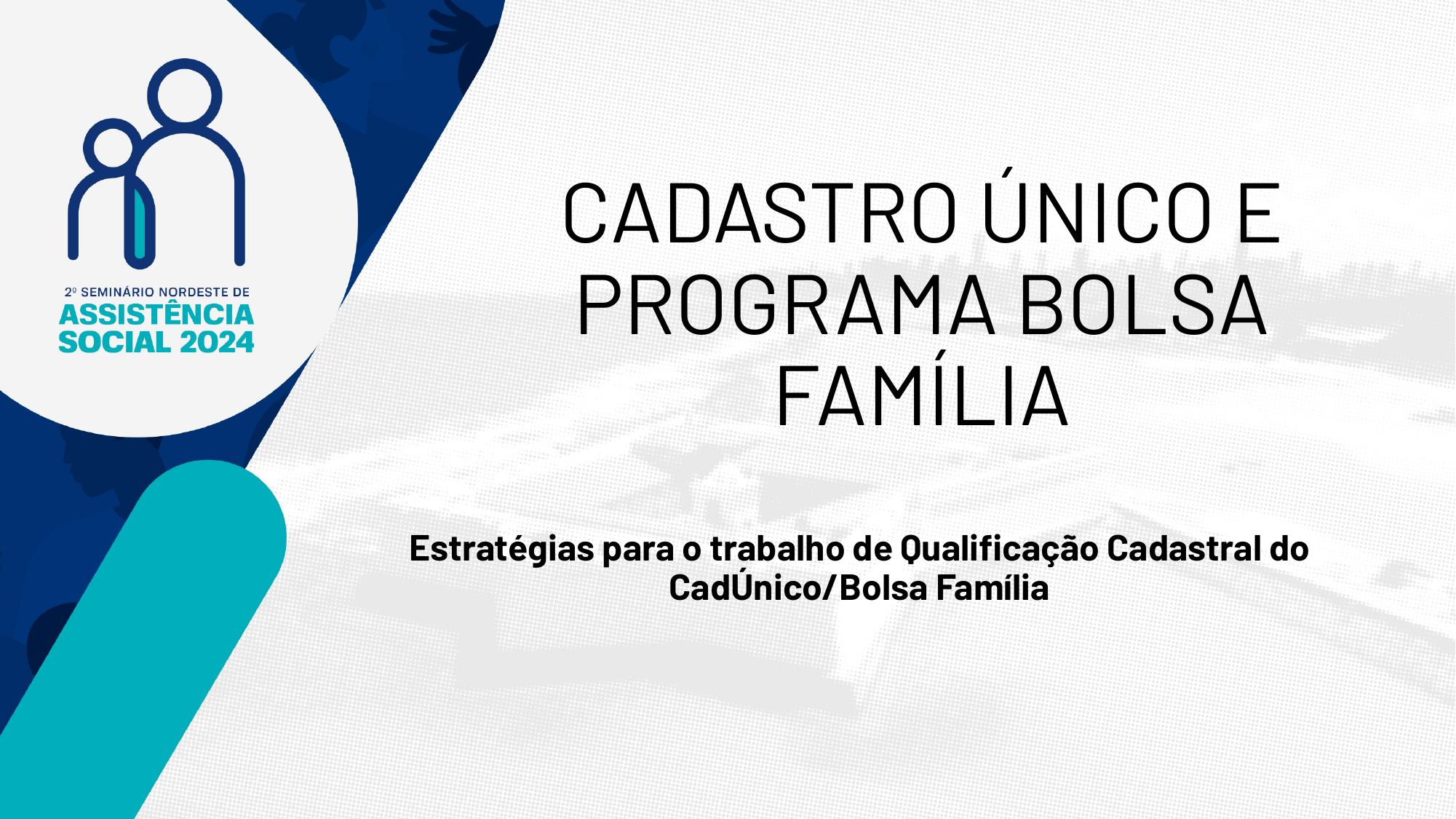

# CADASTRO ÚNICO E PROGRAMA BOLSA FAMÍLIA
Estratégias para o trabalho de Qualificação Cadastral do CadÚnico/Bolsa Família